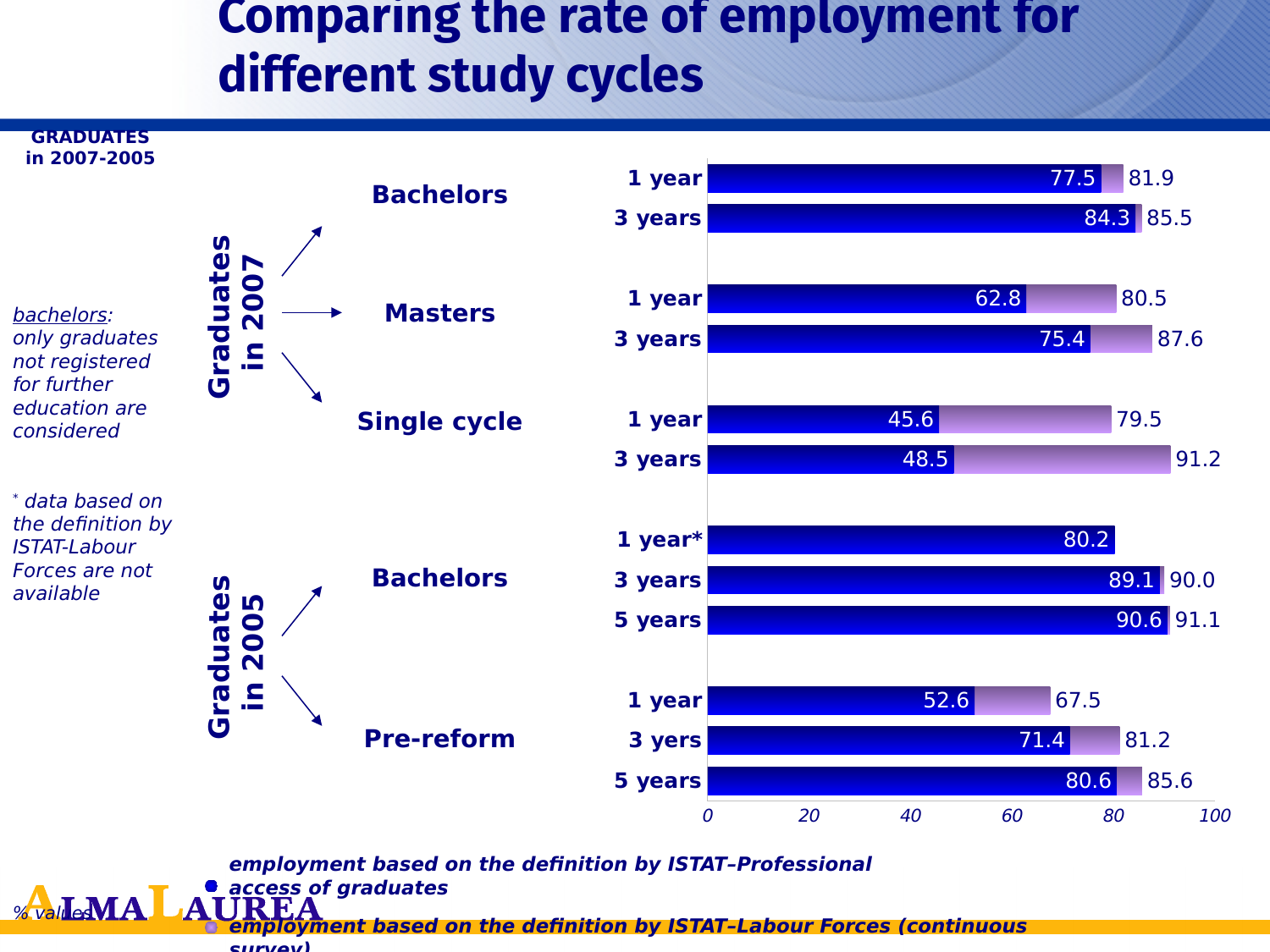

# Comparing the rate of employment for different study cycles
GRADUATES
in 2007-2005

### Chart

| Category | OCCUPATI secondo def. ISTAT | Lavora |
|---|---|---|
| 5 years | 85.6 | 80.6 |
| 3 yers | 81.2 | 71.4 |
| 1 year | 67.5 | 52.6 |
|  | None | None |
| 5 years | 91.1 | 90.6 |
| 3 years | 90.0 | 89.1 |
| 1 year* | None | 80.2 |
|  | None | None |
| 3 years | 91.2 | 48.5 |
| 1 year | 79.5 | 45.6 |
|  | None | None |
| 3 years | 87.6 | 75.4 |
| 1 year | 80.5 | 62.8 |
|  | None | None |
| 3 years | 85.5 | 84.3 |
| 1 year | 81.9 | 77.5 |
Bachelors
Graduates
in 2007
Masters
bachelors:
only graduates not registered for further education are considered

* data based on the definition by ISTAT-Labour Forces are not available

Single cycle
Bachelors
Graduates
in 2005
Pre-reform
employment based on the definition by ISTAT–Professional access of graduates

employment based on the definition by ISTAT–Labour Forces (continuous survey)

% values